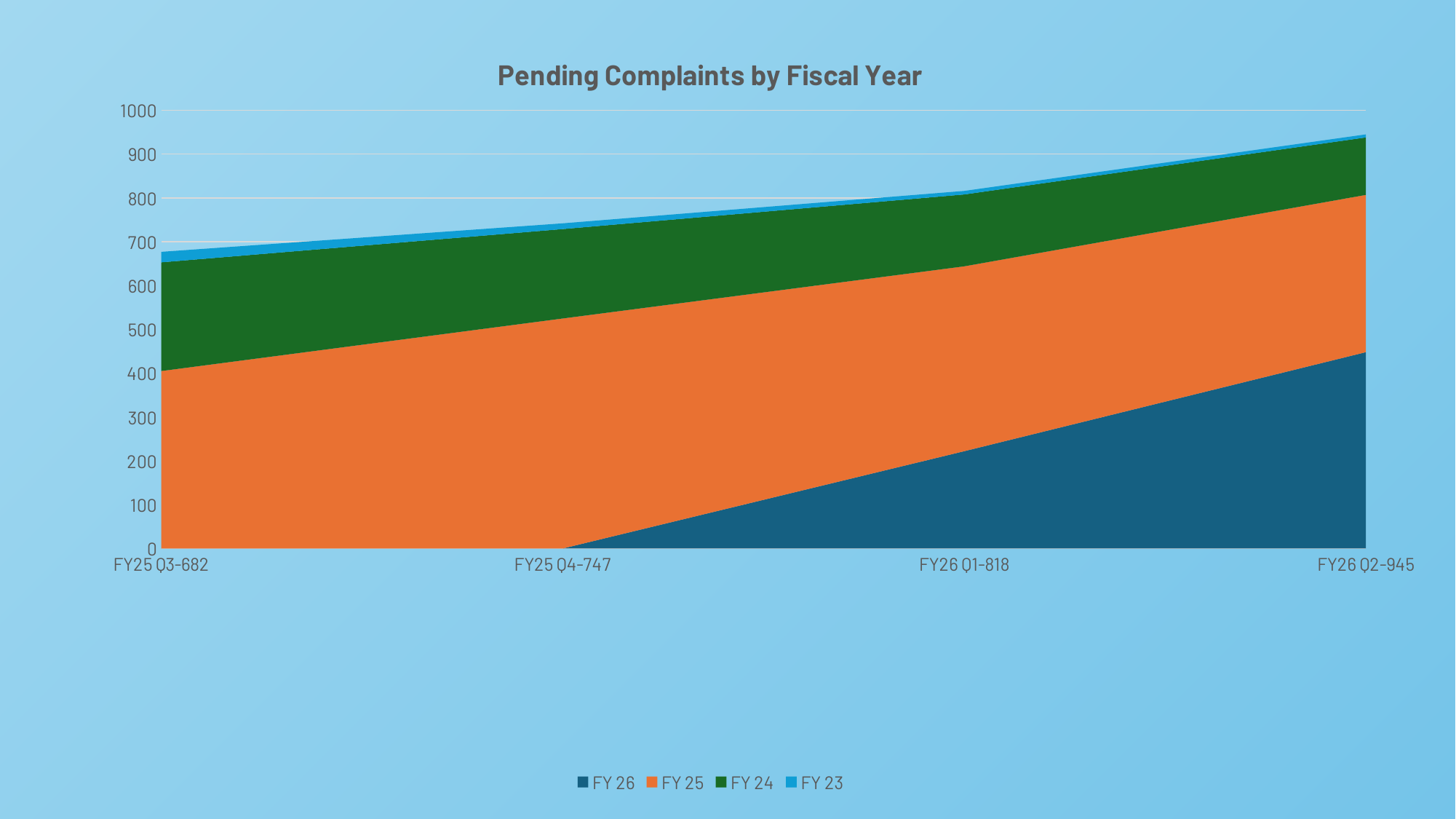

### Chart: Pending Complaints by Fiscal Year

| Category | FY 26 | FY 25 | FY 24 | FY 23 |
|---|---|---|---|---|
| FY25 Q3-682 | 0.0 | 405.0 | 248.0 | 24.0 |
| FY25 Q4-747 | 0.0 | 525.0 | 204.0 | 13.0 |
| FY26 Q1-818 | 222.0 | 422.0 | 164.0 | 8.0 |
| FY26 Q2-945 | 448.0 | 359.0 | 131.0 | 7.0 |